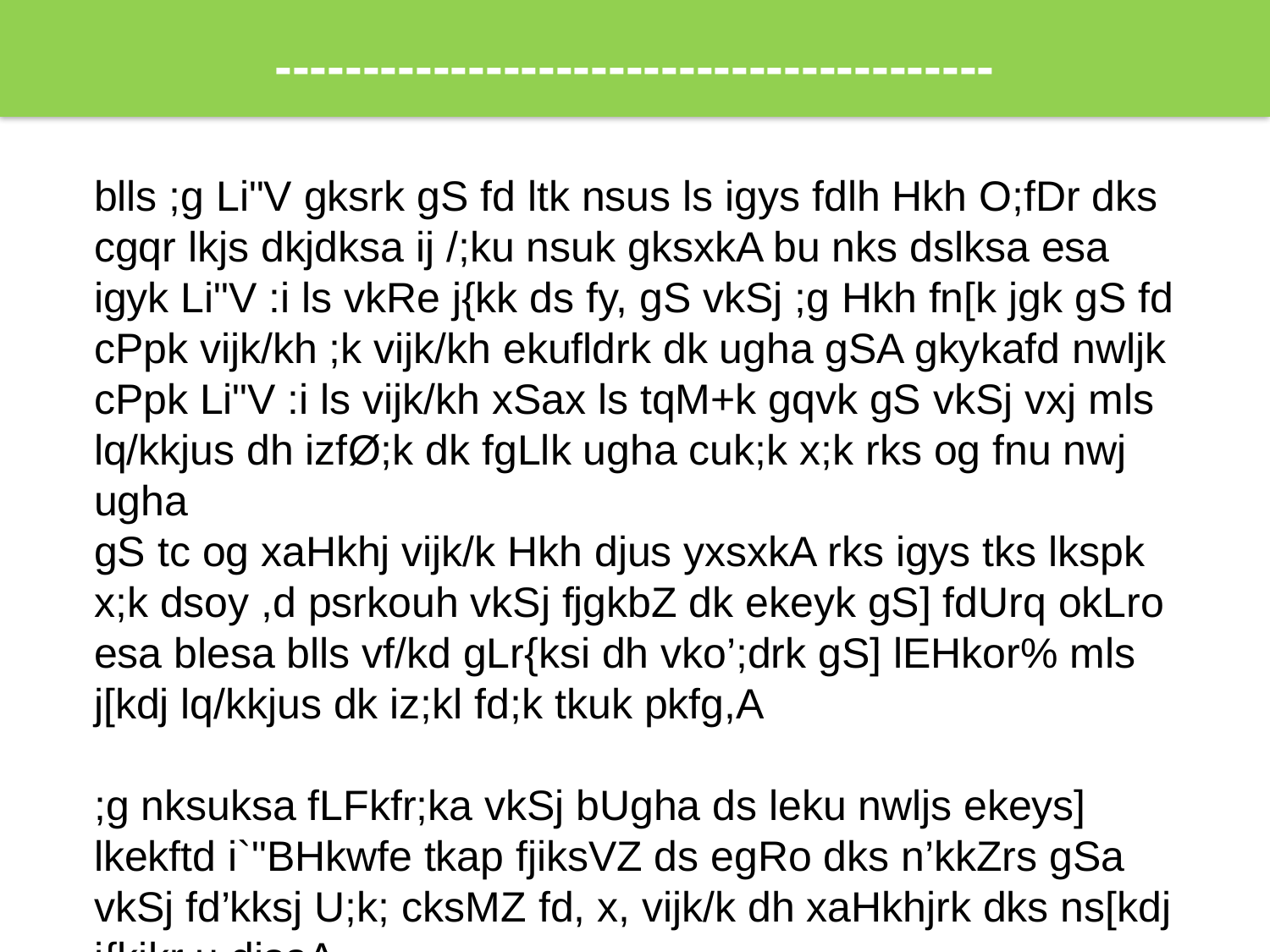

-----------------------------------------
blls ;g Li"V gksrk gS fd ltk nsus ls igys fdlh Hkh O;fDr dks cgqr lkjs dkjdksa ij /;ku nsuk gksxkA bu nks dslksa esa igyk Li"V :i ls vkRe j{kk ds fy, gS vkSj ;g Hkh fn[k jgk gS fd cPpk vijk/kh ;k vijk/kh ekufldrk dk ugha gSA gkykafd nwljk cPpk Li"V :i ls vijk/kh xSax ls tqM+k gqvk gS vkSj vxj mls lq/kkjus dh izfØ;k dk fgLlk ugha cuk;k x;k rks og fnu nwj ugha
gS tc og xaHkhj vijk/k Hkh djus yxsxkA rks igys tks lkspk x;k dsoy ,d psrkouh vkSj fjgkbZ dk ekeyk gS] fdUrq okLro esa blesa blls vf/kd gLr{ksi dh vko’;drk gS] lEHkor% mls j[kdj lq/kkjus dk iz;kl fd;k tkuk pkfg,A

;g nksuksa fLFkfr;ka vkSj bUgha ds leku nwljs ekeys] lkekftd i`"BHkwfe tkap fjiksVZ ds egRo dks n’kkZrs gSa vkSj fd’kksj U;k; cksMZ fd, x, vijk/k dh xaHkhjrk dks ns[kdj i{kikr u djsaA